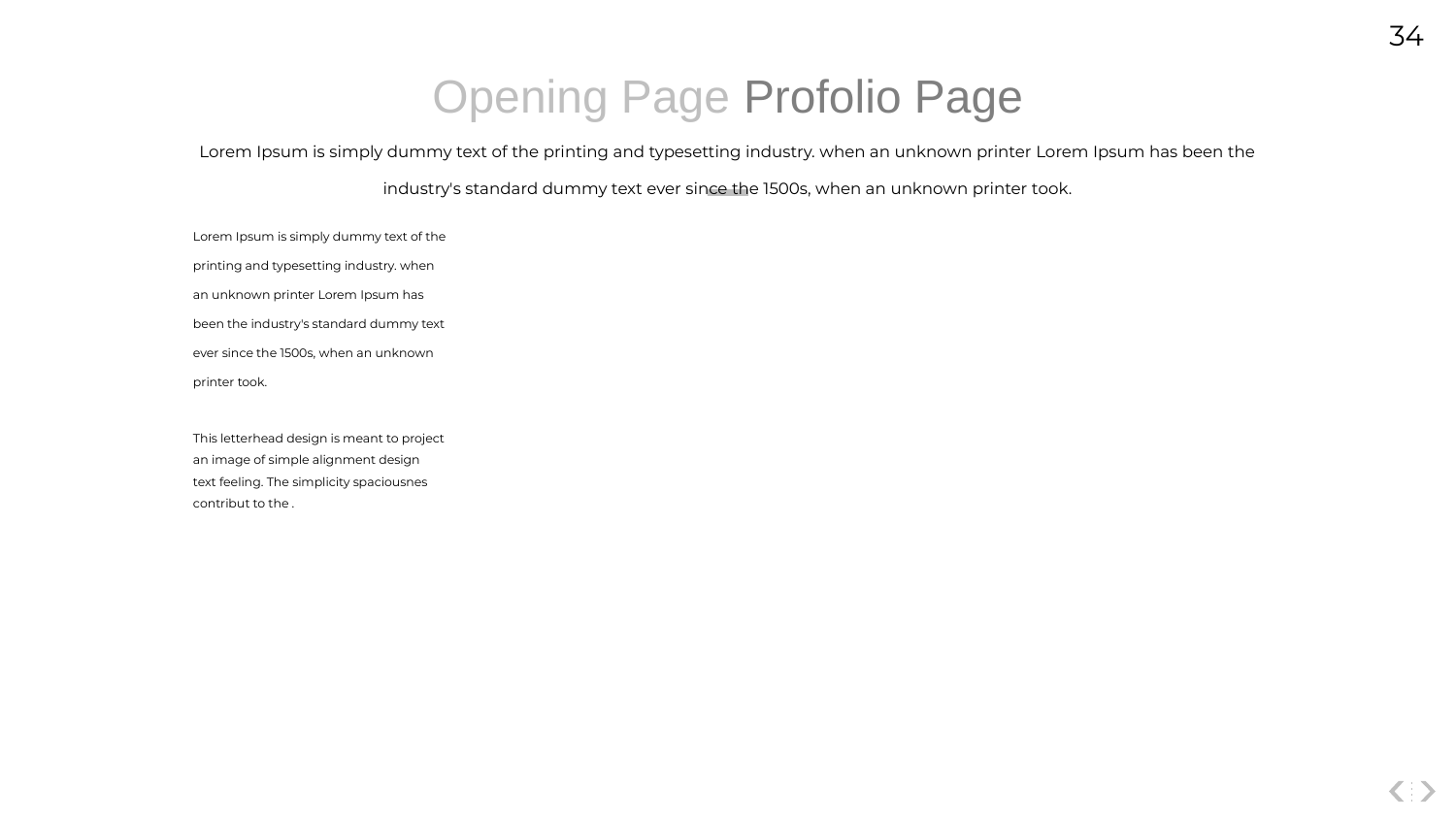

34
Opening Page Profolio Page
Lorem Ipsum is simply dummy text of the printing and typesetting industry. when an unknown printer Lorem Ipsum has been the industry's standard dummy text ever since the 1500s, when an unknown printer took.

Lorem Ipsum is simply dummy text of the printing and typesetting industry. when an unknown printer Lorem Ipsum has been the industry's standard dummy text ever since the 1500s, when an unknown printer took.
This letterhead design is meant to project an image of simple alignment design text feeling. The simplicity spaciousnes contribut to the .